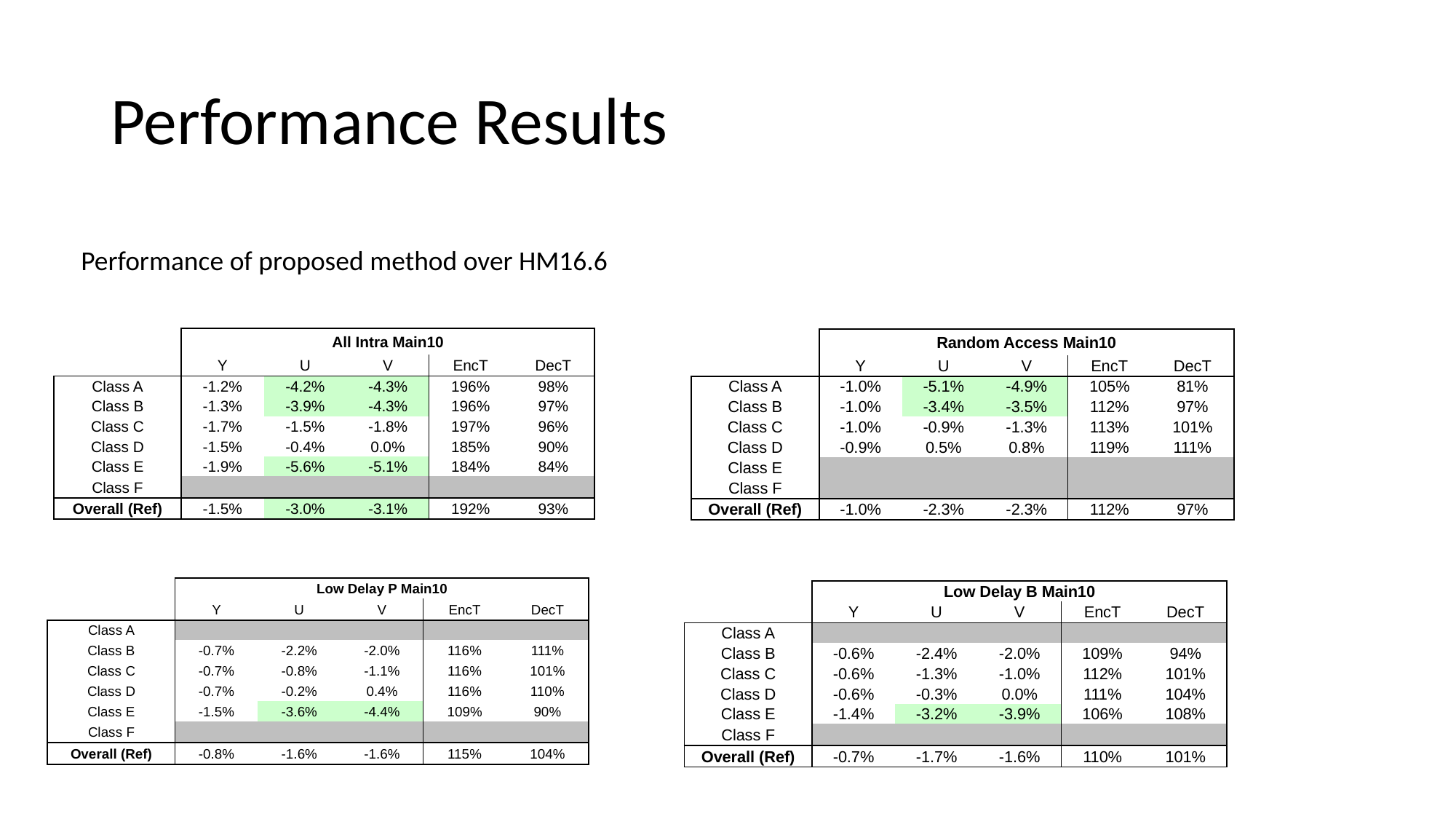

# Performance Results
Performance of proposed method over HM16.6
|  | All Intra Main10 |  |  |  |  |
| --- | --- | --- | --- | --- | --- |
|  | Y | U | V | EncT | DecT |
| Class A | -1.2% | -4.2% | -4.3% | 196% | 98% |
| Class B | -1.3% | -3.9% | -4.3% | 196% | 97% |
| Class C | -1.7% | -1.5% | -1.8% | 197% | 96% |
| Class D | -1.5% | -0.4% | 0.0% | 185% | 90% |
| Class E | -1.9% | -5.6% | -5.1% | 184% | 84% |
| Class F |  |  |  |  |  |
| Overall (Ref) | -1.5% | -3.0% | -3.1% | 192% | 93% |
|  | Random Access Main10 |  |  |  |  |
| --- | --- | --- | --- | --- | --- |
|  | Y | U | V | EncT | DecT |
| Class A | -1.0% | -5.1% | -4.9% | 105% | 81% |
| Class B | -1.0% | -3.4% | -3.5% | 112% | 97% |
| Class C | -1.0% | -0.9% | -1.3% | 113% | 101% |
| Class D | -0.9% | 0.5% | 0.8% | 119% | 111% |
| Class E |  |  |  |  |  |
| Class F |  |  |  |  |  |
| Overall (Ref) | -1.0% | -2.3% | -2.3% | 112% | 97% |
|  | Low Delay P Main10 |  |  |  |  |
| --- | --- | --- | --- | --- | --- |
|  | Y | U | V | EncT | DecT |
| Class A |  |  |  |  |  |
| Class B | -0.7% | -2.2% | -2.0% | 116% | 111% |
| Class C | -0.7% | -0.8% | -1.1% | 116% | 101% |
| Class D | -0.7% | -0.2% | 0.4% | 116% | 110% |
| Class E | -1.5% | -3.6% | -4.4% | 109% | 90% |
| Class F |  |  |  |  |  |
| Overall (Ref) | -0.8% | -1.6% | -1.6% | 115% | 104% |
|  | Low Delay B Main10 |  |  |  |  |
| --- | --- | --- | --- | --- | --- |
|  | Y | U | V | EncT | DecT |
| Class A |  |  |  |  |  |
| Class B | -0.6% | -2.4% | -2.0% | 109% | 94% |
| Class C | -0.6% | -1.3% | -1.0% | 112% | 101% |
| Class D | -0.6% | -0.3% | 0.0% | 111% | 104% |
| Class E | -1.4% | -3.2% | -3.9% | 106% | 108% |
| Class F |  |  |  |  |  |
| Overall (Ref) | -0.7% | -1.7% | -1.6% | 110% | 101% |